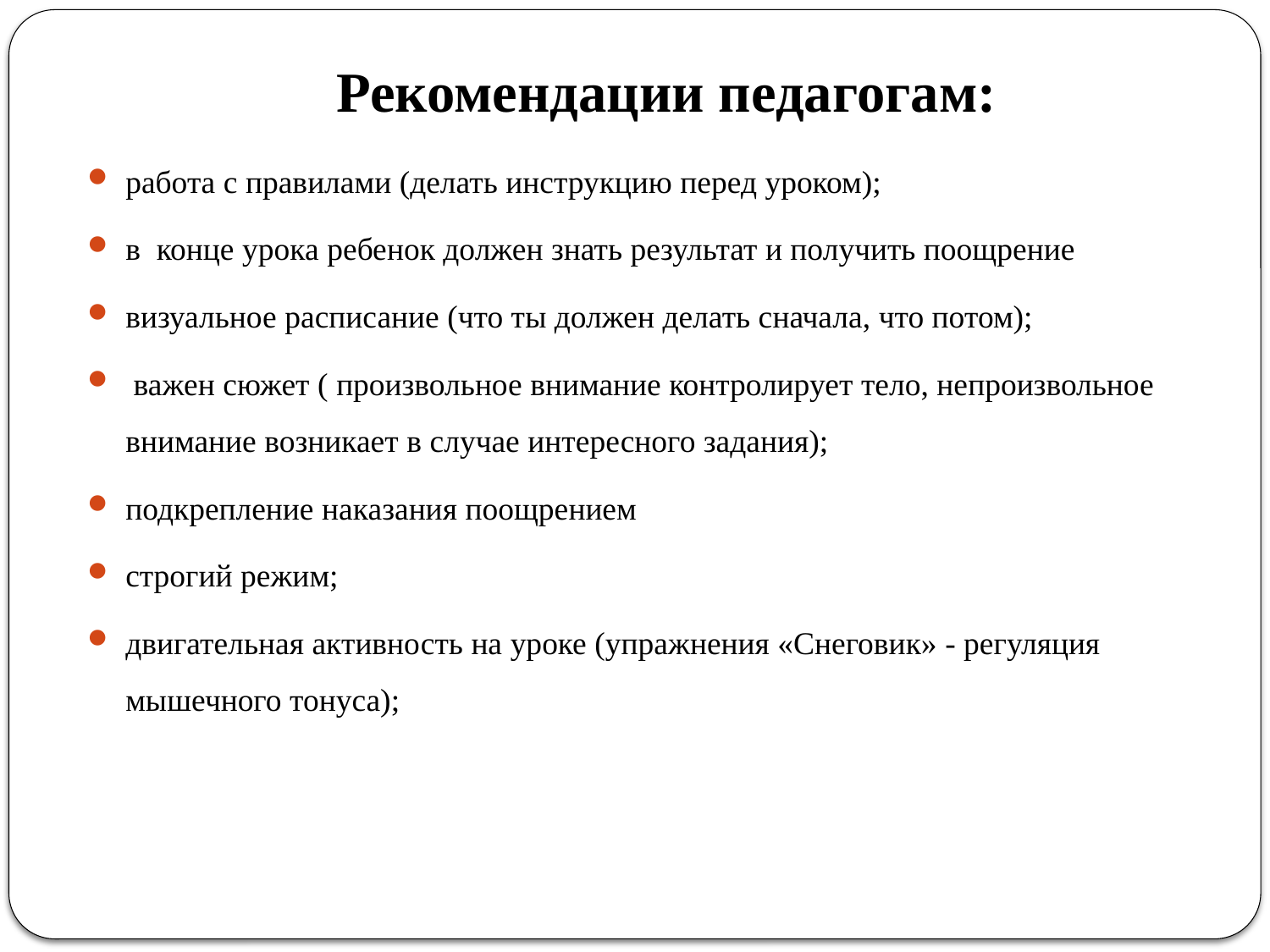

# Рекомендации педагогам:
работа с правилами (делать инструкцию перед уроком);
в  конце урока ребенок должен знать результат и получить поощрение
визуальное расписание (что ты должен делать сначала, что потом);
 важен сюжет ( произвольное внимание контролирует тело, непроизвольное внимание возникает в случае интересного задания);
подкрепление наказания поощрением
строгий режим;
двигательная активность на уроке (упражнения «Снеговик» - регуляция мышечного тонуса);